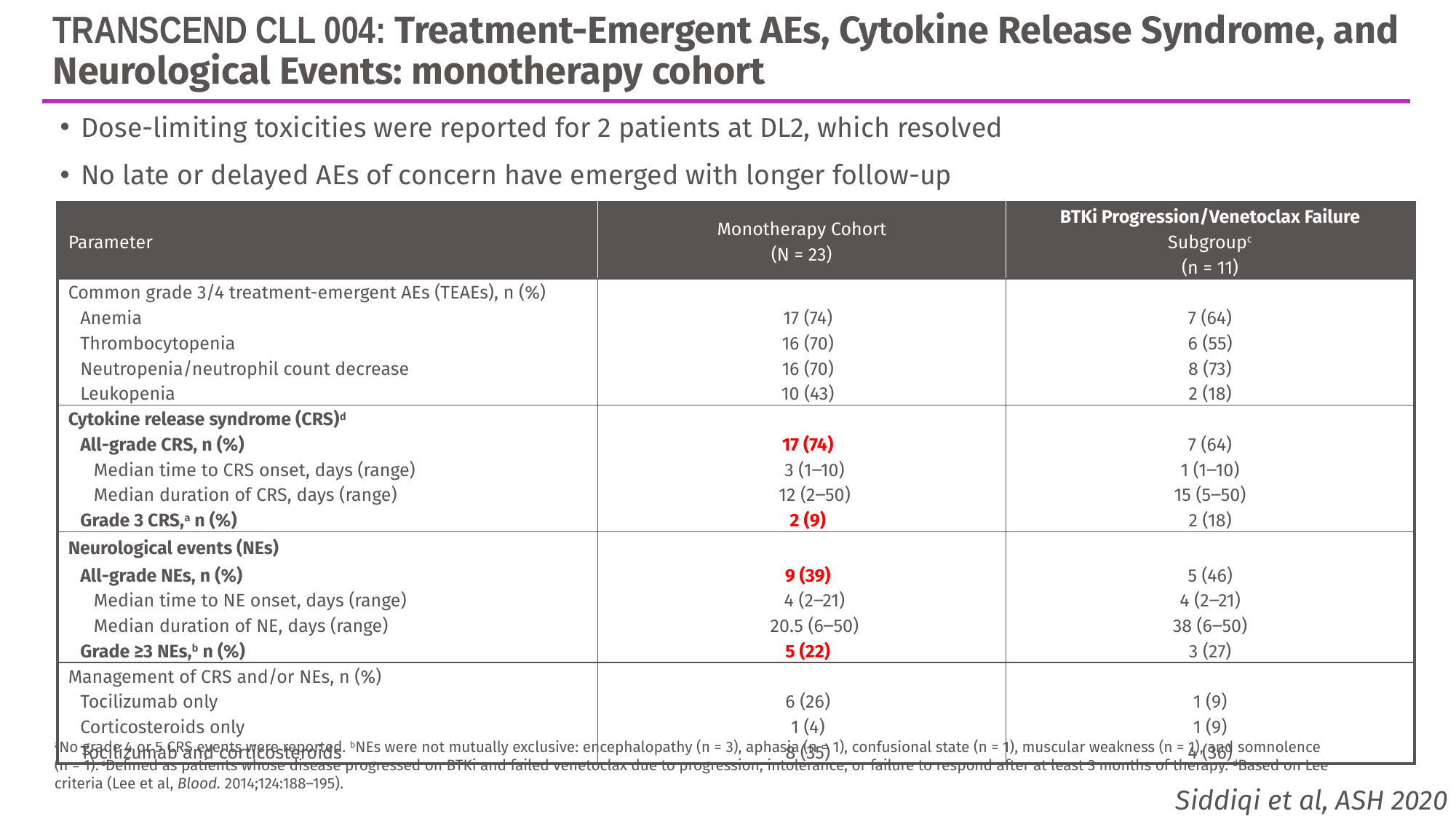

# TRANSCEND CLL 004: Treatment-Emergent AEs, Cytokine Release Syndrome, and Neurological Events: monotherapy cohort
Dose-limiting toxicities were reported for 2 patients at DL2, which resolved
No late or delayed AEs of concern have emerged with longer follow-up
| Parameter | Monotherapy Cohort (N = 23) | BTKi Progression/Venetoclax Failure Subgroupc (n = 11) |
| --- | --- | --- |
| Common grade 3/4 treatment-emergent AEs (TEAEs), n (%) |  |  |
| Anemia | 17 (74) | 7 (64) |
| Thrombocytopenia | 16 (70) | 6 (55) |
| Neutropenia/neutrophil count decrease | 16 (70) | 8 (73) |
| Leukopenia | 10 (43) | 2 (18) |
| Cytokine release syndrome (CRS)d |  |  |
| All-grade CRS, n (%) | 17 (74) | 7 (64) |
| Median time to CRS onset, days (range) | 3 (1‒10) | 1 (1‒10) |
| Median duration of CRS, days (range) | 12 (2‒50) | 15 (5‒50) |
| Grade 3 CRS,a n (%) | 2 (9) | 2 (18) |
| Neurological events (NEs) |  |  |
| All-grade NEs, n (%) | 9 (39) | 5 (46) |
| Median time to NE onset, days (range) | 4 (2‒21) | 4 (2‒21) |
| Median duration of NE, days (range) | 20.5 (6‒50) | 38 (6‒50) |
| Grade ≥3 NEs,b n (%) | 5 (22) | 3 (27) |
| Management of CRS and/or NEs, n (%) |  |  |
| Tocilizumab only | 6 (26) | 1 (9) |
| Corticosteroids only | 1 (4) | 1 (9) |
| Tocilizumab and corticosteroids | 8 (35) | 4 (36) |
aNo grade 4 or 5 CRS events were reported. bNEs were not mutually exclusive: encephalopathy (n = 3), aphasia (n = 1), confusional state (n = 1), muscular weakness (n = 1), and somnolence (n = 1). cDefined as patients whose disease progressed on BTKi and failed venetoclax due to progression, intolerance, or failure to respond after at least 3 months of therapy. dBased on Lee criteria (Lee et al, Blood. 2014;124:188–195).
Siddiqi et al, ASH 2020